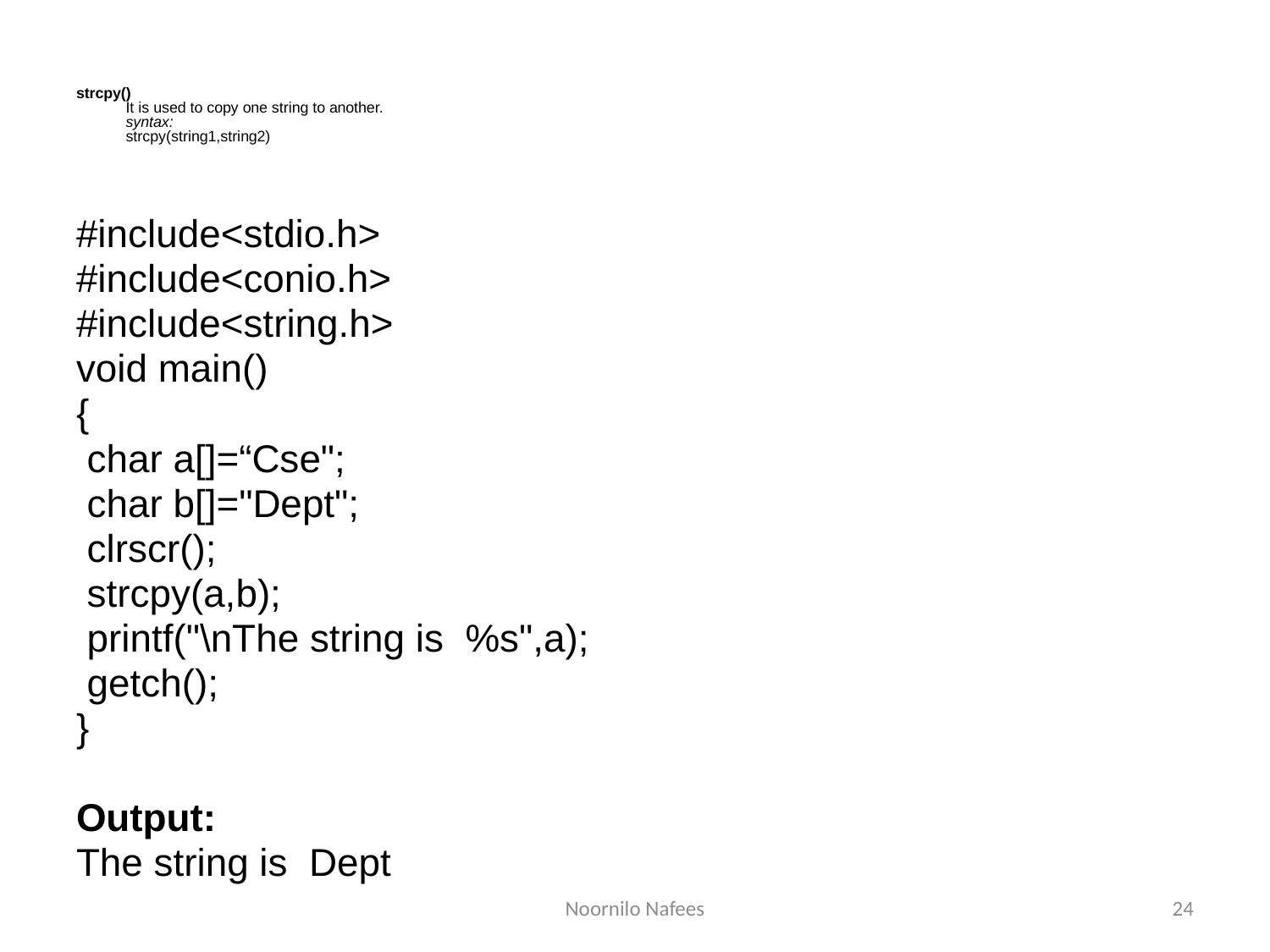

# strcpy() It is used to copy one string to another. syntax: strcpy(string1,string2)
#include<stdio.h>
#include<conio.h>
#include<string.h>
void main()
{
 char a[]=“Cse";
 char b[]="Dept";
 clrscr();
 strcpy(a,b);
 printf("\nThe string is  %s",a);
 getch();
}

Output:
The string is  Dept

Noornilo Nafees
24